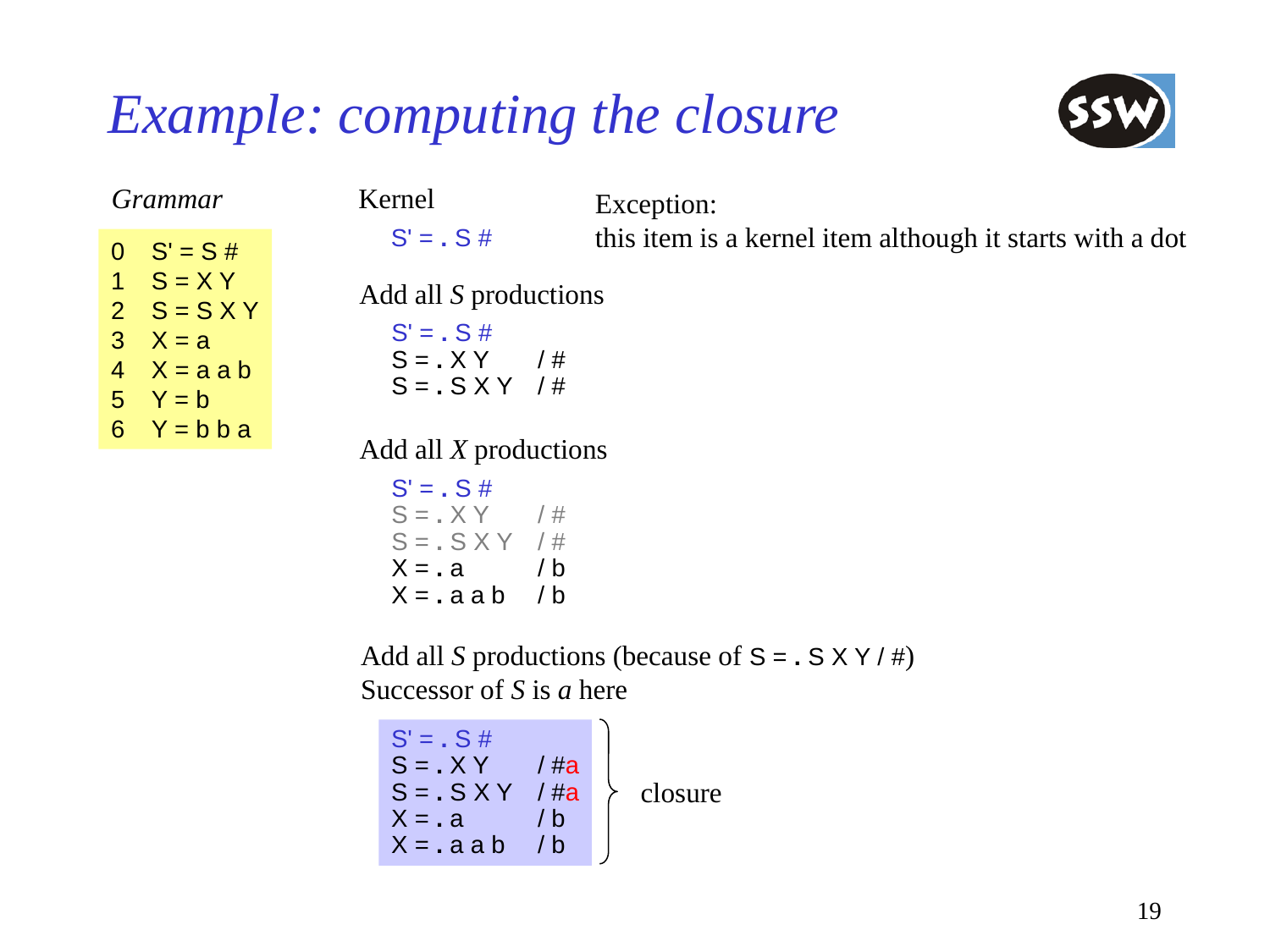

# Example: computing the closure
Grammar
Kernel
Exception:
this item is a kernel item although it starts with a dot
S' = . S #
0	S' = S #
1	S = X Y
2	S = S X Y
3	X = a
4	X = a a b
5	Y = b
6	Y = b b a
Add all S productions
S' = . S #
S = . X Y	/ #
S = . S X Y	/ #
Add all X productions
S' = . S #
S = . X Y	/ #
S = . S X Y	/ #
X = . a	/ b
X = . a a b	/ b
Add all S productions (because of S = . S X Y / #)
Successor of S is a here

S' = . S #
S = . X Y	/ #a
S = . S X Y	/ #a
X = . a	/ b
X = . a a b	/ b
closure
19